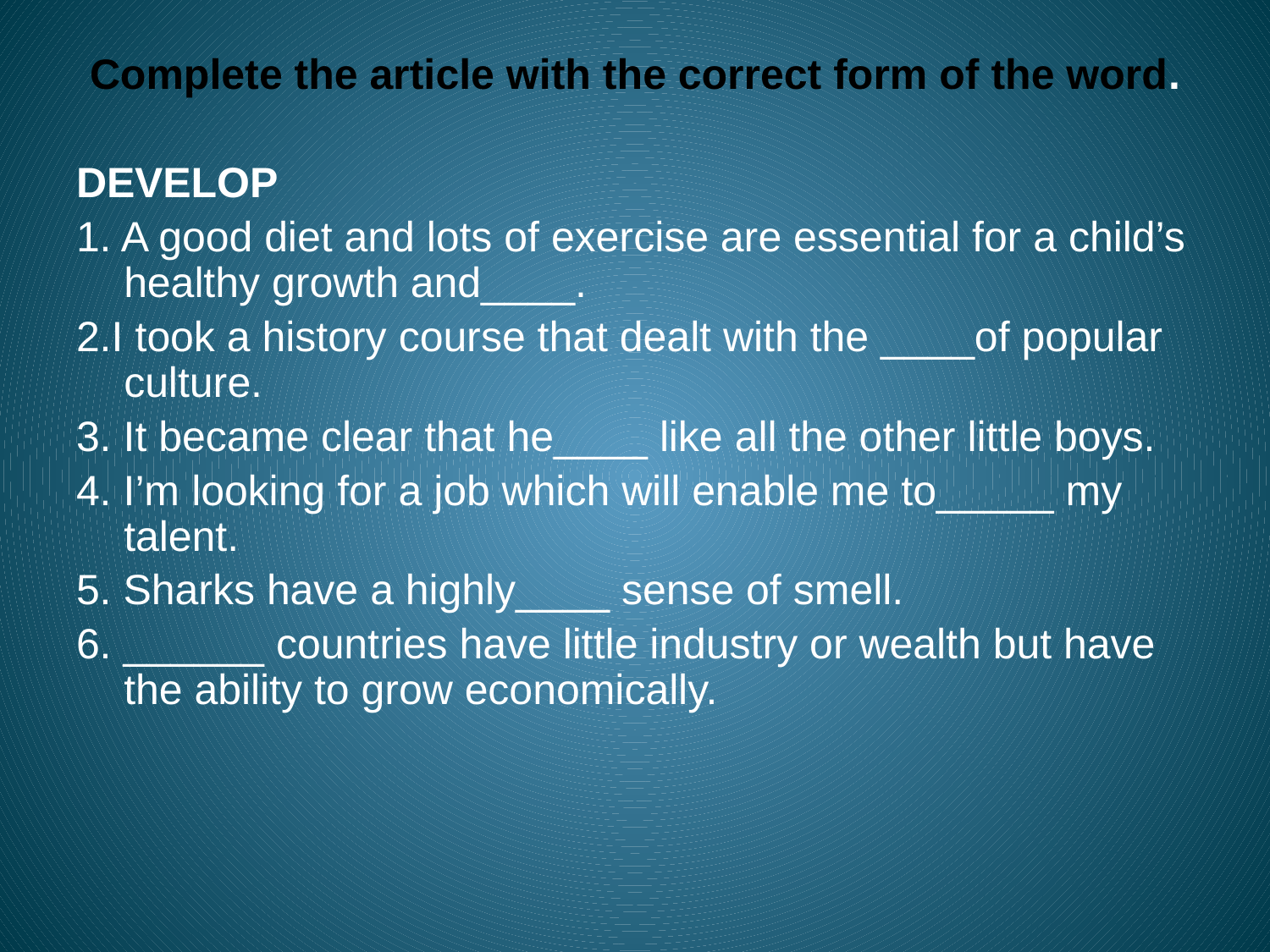

Complete the article with the correct form of the word.

DEVELOP
1. A good diet and lots of exercise are essential for a child’s healthy growth and____.
2.I took a history course that dealt with the ____of popular culture.
3. It became clear that he____ like all the other little boys.
4. I’m looking for a job which will enable me to_____ my talent.
5. Sharks have a highly____ sense of smell.
6. ______ countries have little industry or wealth but have the ability to grow economically.